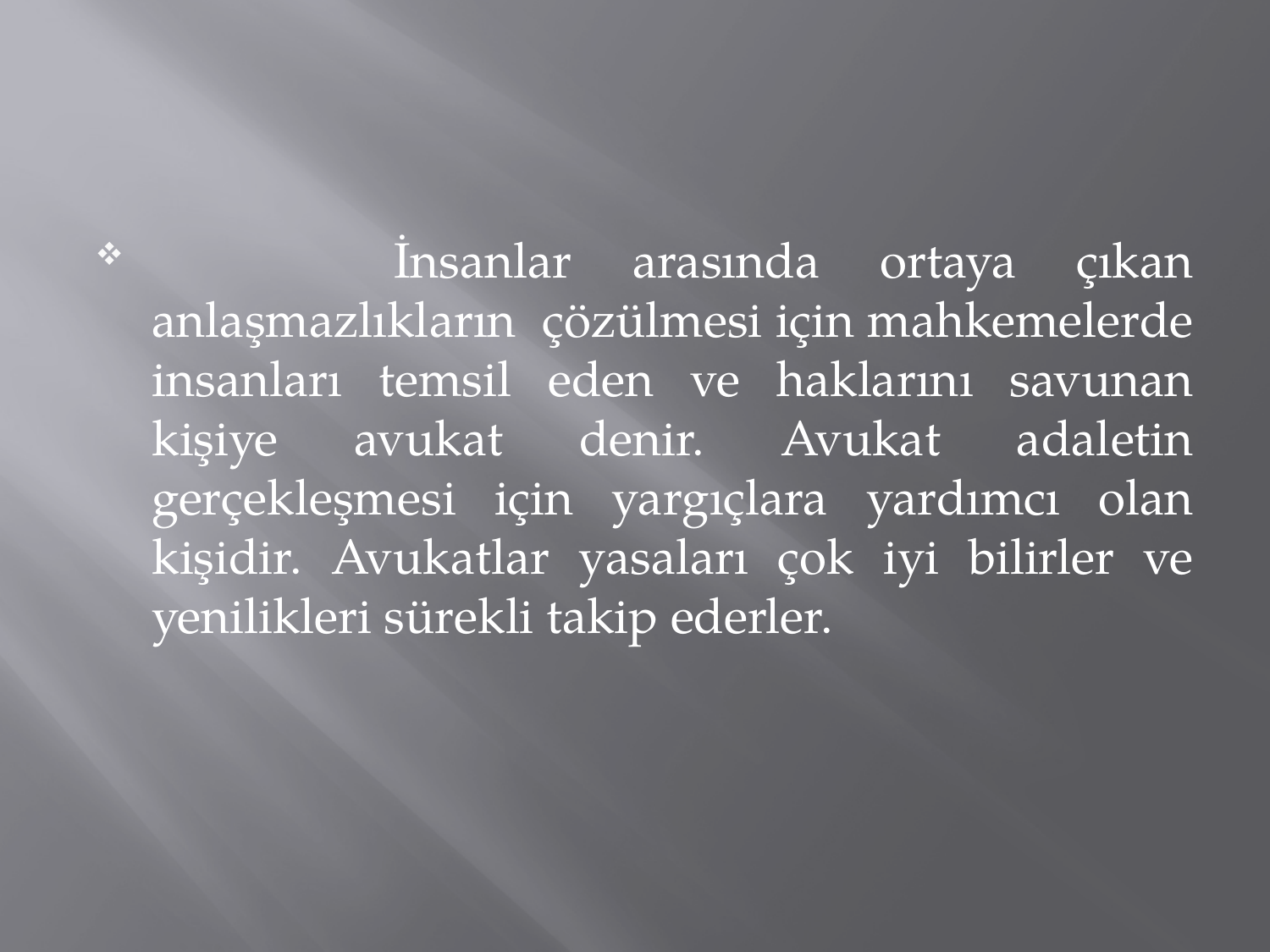

İnsanlar arasında ortaya çıkan anlaşmazlıkların  çözülmesi için mahkemelerde insanları temsil eden ve haklarını savunan kişiye avukat denir. Avukat adaletin gerçekleşmesi için yargıçlara yardımcı olan kişidir. Avukatlar yasaları çok iyi bilirler ve yenilikleri sürekli takip ederler.